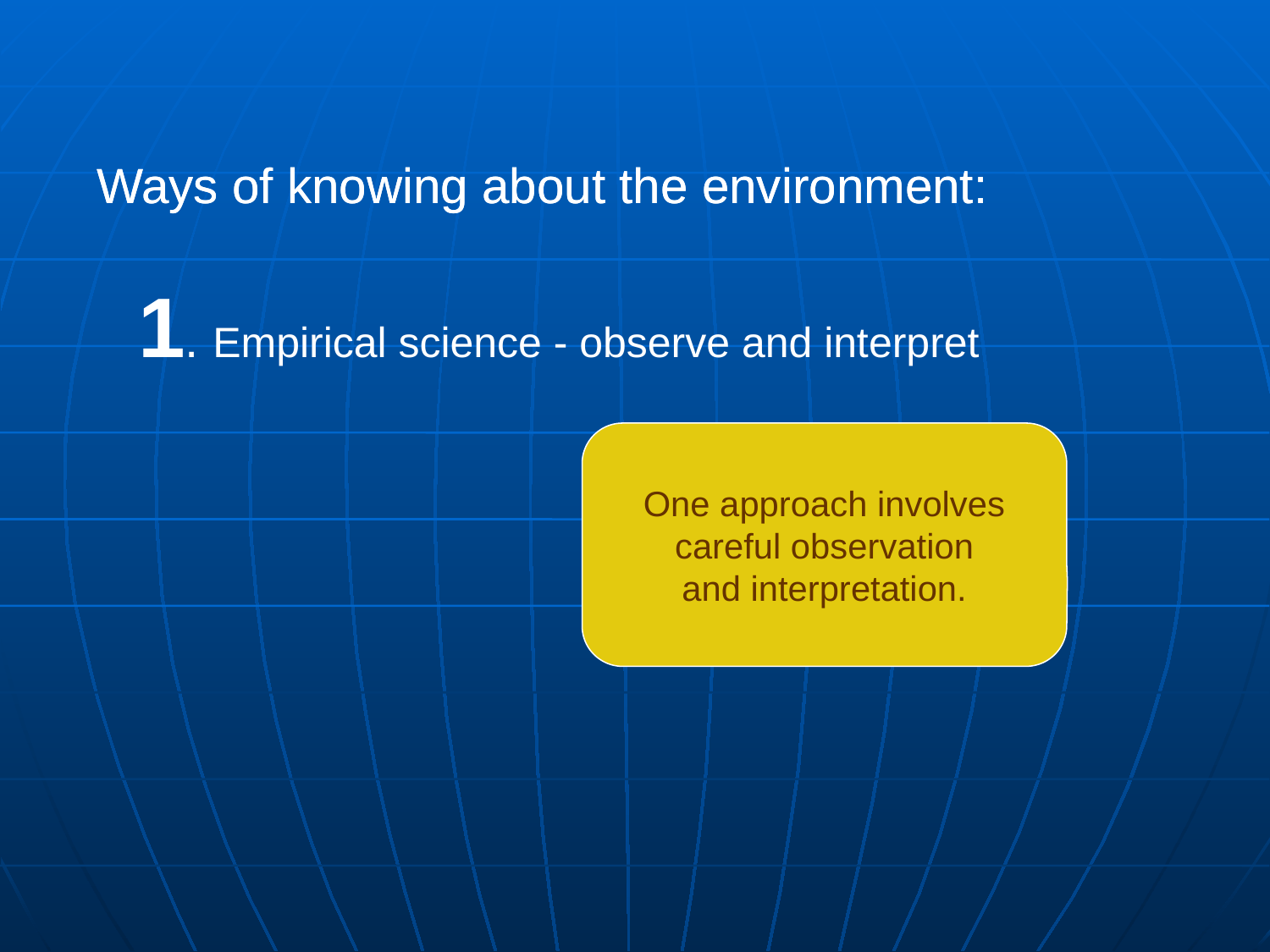

Ways of knowing about the environment:

Ways of knowing about the environment:

   1. Empirical science - observe and interpret
One approach involves
careful observation
and interpretation.